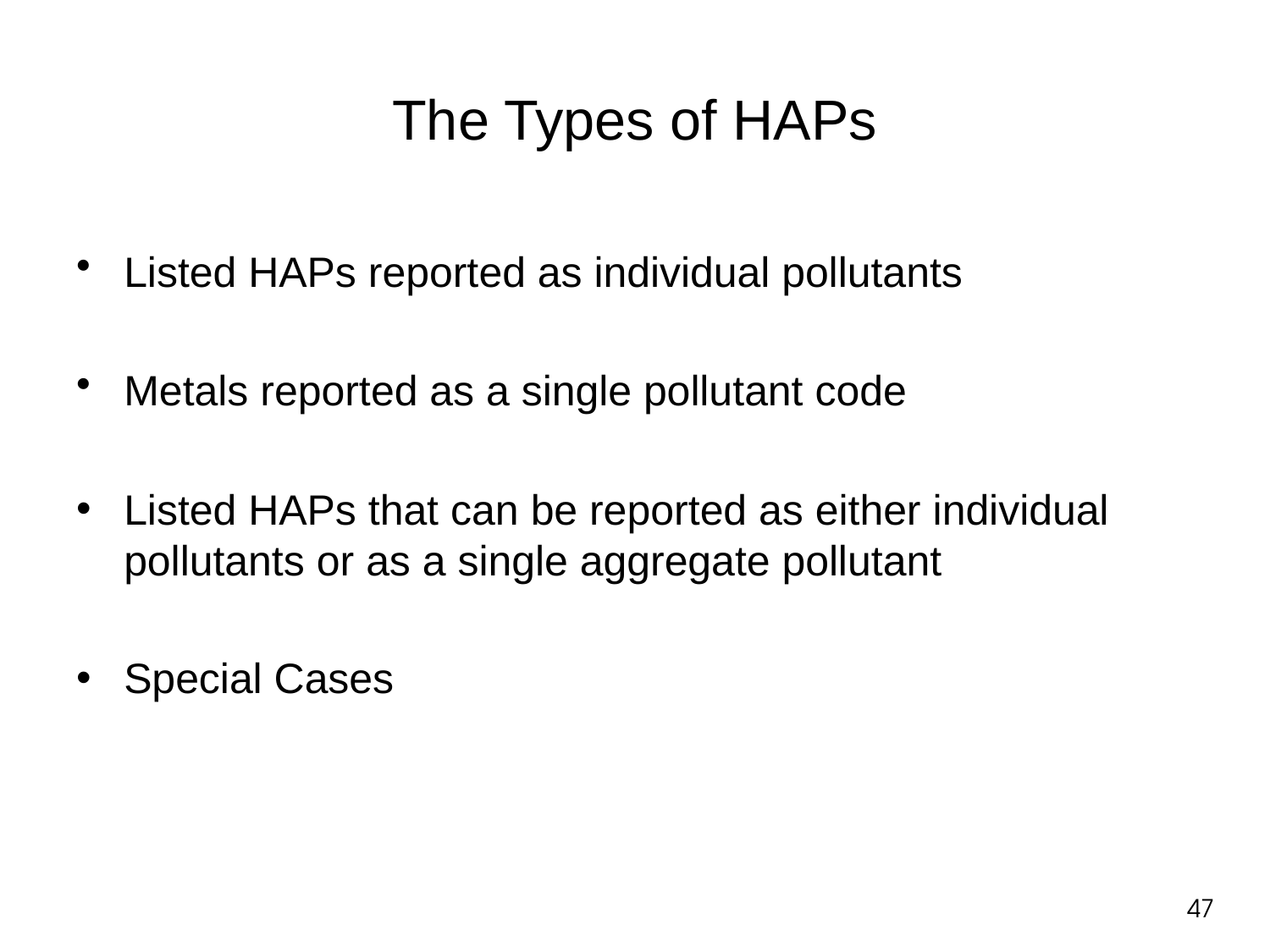

The Types of HAPs

Listed HAPs reported as individual pollutants

Metals reported as a single pollutant code

Listed HAPs that can be reported as either individual pollutants or as a single aggregate pollutant

Special Cases

47